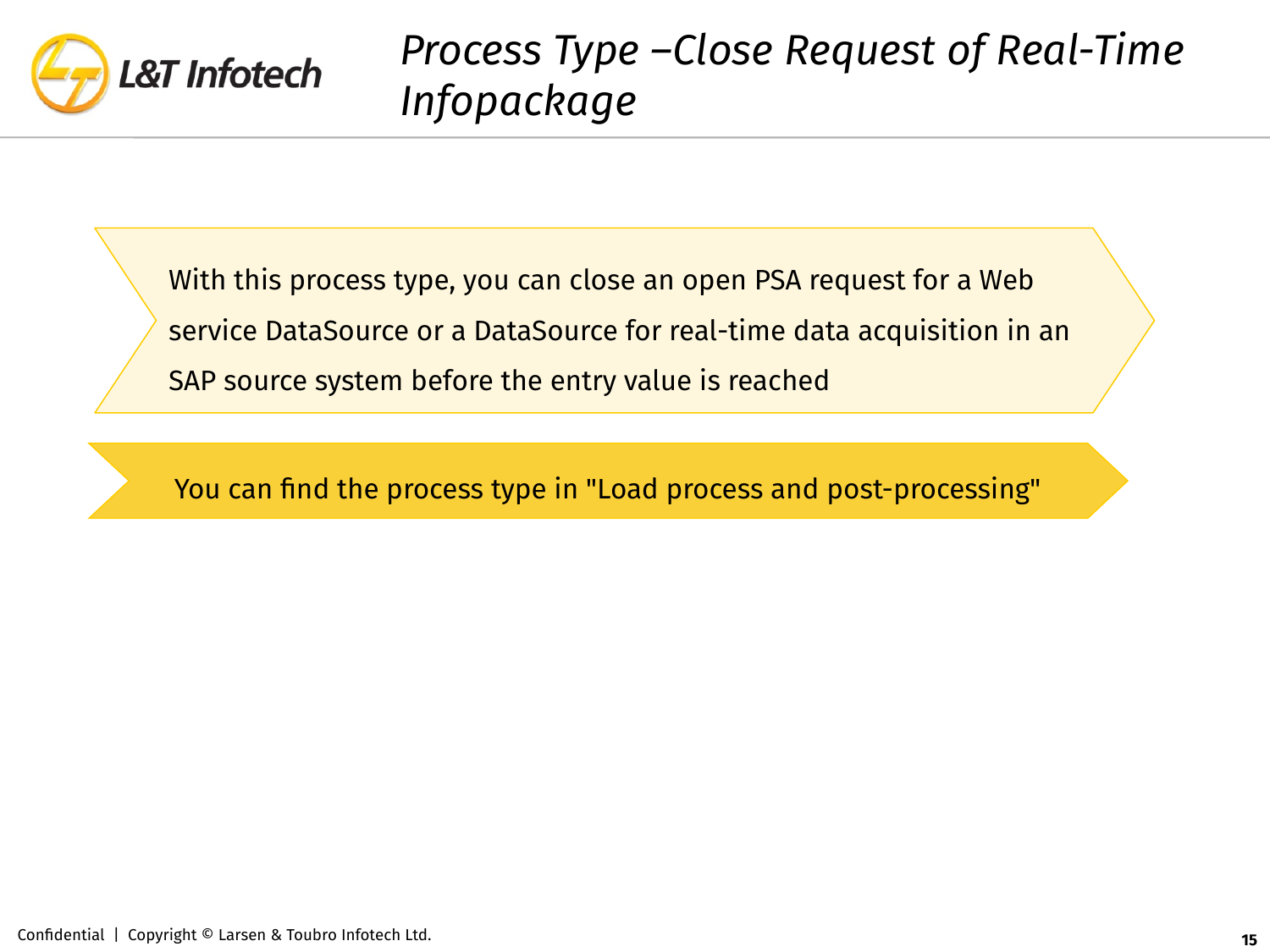

# Process Type –Close Request of Real-Time Infopackage
With this process type, you can close an open PSA request for a Web service DataSource or a DataSource for real-time data acquisition in an SAP source system before the entry value is reached
You can find the process type in "Load process and post-processing"
Confidential  |  Copyright © Larsen & Toubro Infotech Ltd.
15